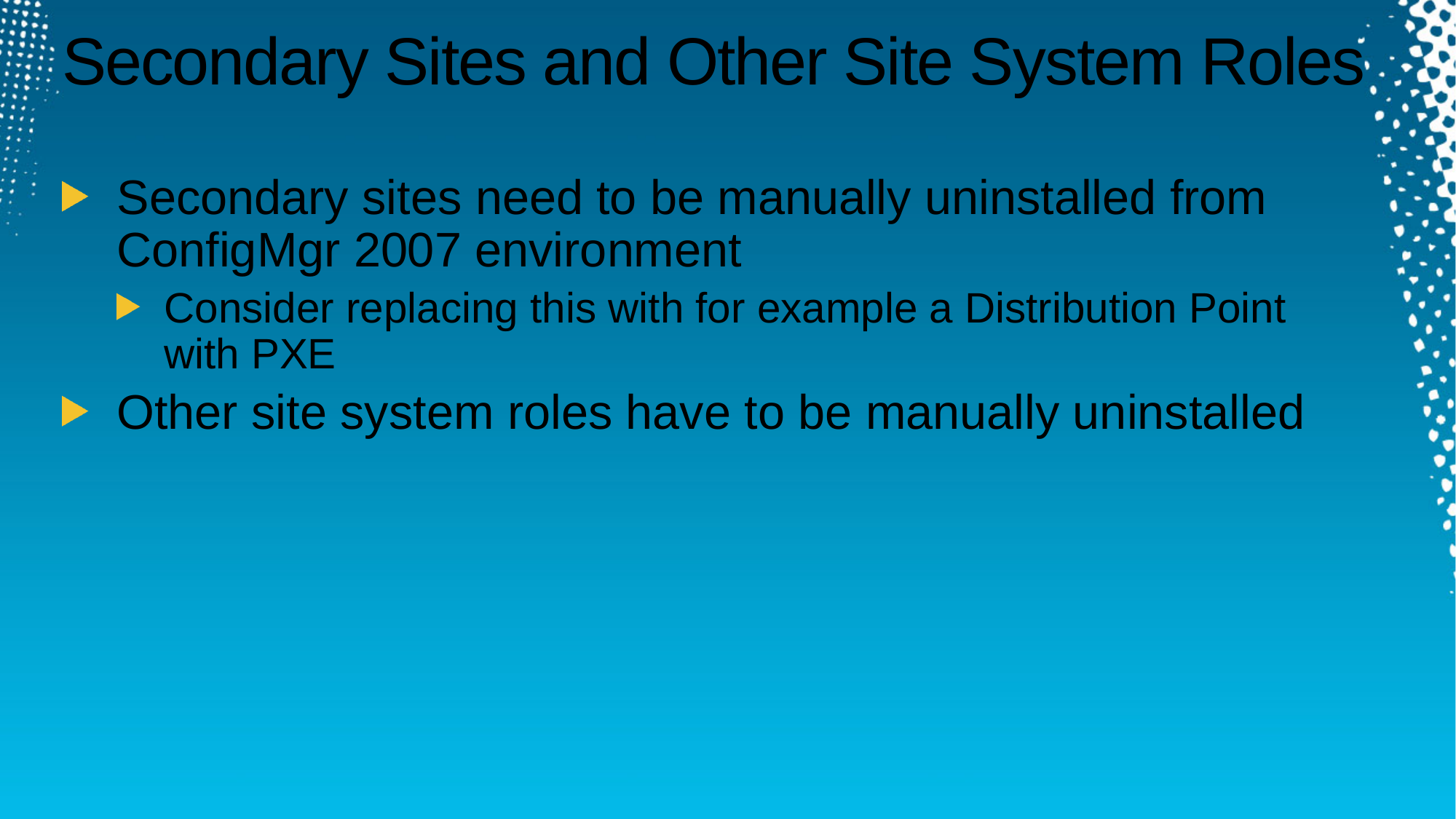

# Secondary Sites and Other Site System Roles
Secondary sites need to be manually uninstalled from ConfigMgr 2007 environment
Consider replacing this with for example a Distribution Point
with PXE
Other site system roles have to be manually uninstalled